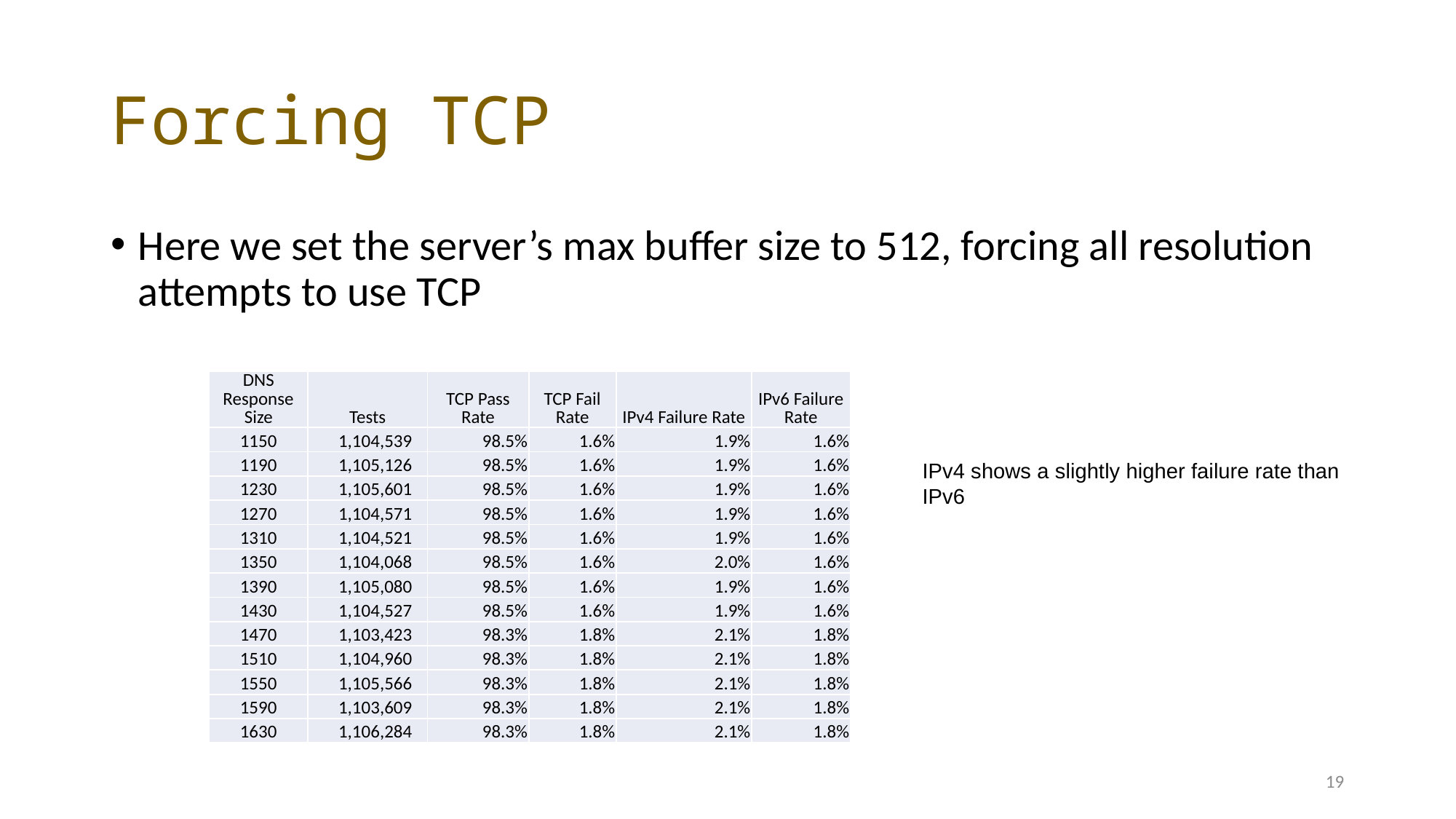

# Forcing TCP
Here we set the server’s max buffer size to 512, forcing all resolution attempts to use TCP
| DNS Response Size | Tests | TCP Pass Rate | TCP Fail Rate | IPv4 Failure Rate | IPv6 Failure Rate |
| --- | --- | --- | --- | --- | --- |
| 1150 | 1,104,539 | 98.5% | 1.6% | 1.9% | 1.6% |
| 1190 | 1,105,126 | 98.5% | 1.6% | 1.9% | 1.6% |
| 1230 | 1,105,601 | 98.5% | 1.6% | 1.9% | 1.6% |
| 1270 | 1,104,571 | 98.5% | 1.6% | 1.9% | 1.6% |
| 1310 | 1,104,521 | 98.5% | 1.6% | 1.9% | 1.6% |
| 1350 | 1,104,068 | 98.5% | 1.6% | 2.0% | 1.6% |
| 1390 | 1,105,080 | 98.5% | 1.6% | 1.9% | 1.6% |
| 1430 | 1,104,527 | 98.5% | 1.6% | 1.9% | 1.6% |
| 1470 | 1,103,423 | 98.3% | 1.8% | 2.1% | 1.8% |
| 1510 | 1,104,960 | 98.3% | 1.8% | 2.1% | 1.8% |
| 1550 | 1,105,566 | 98.3% | 1.8% | 2.1% | 1.8% |
| 1590 | 1,103,609 | 98.3% | 1.8% | 2.1% | 1.8% |
| 1630 | 1,106,284 | 98.3% | 1.8% | 2.1% | 1.8% |
IPv4 shows a slightly higher failure rate than IPv6
19